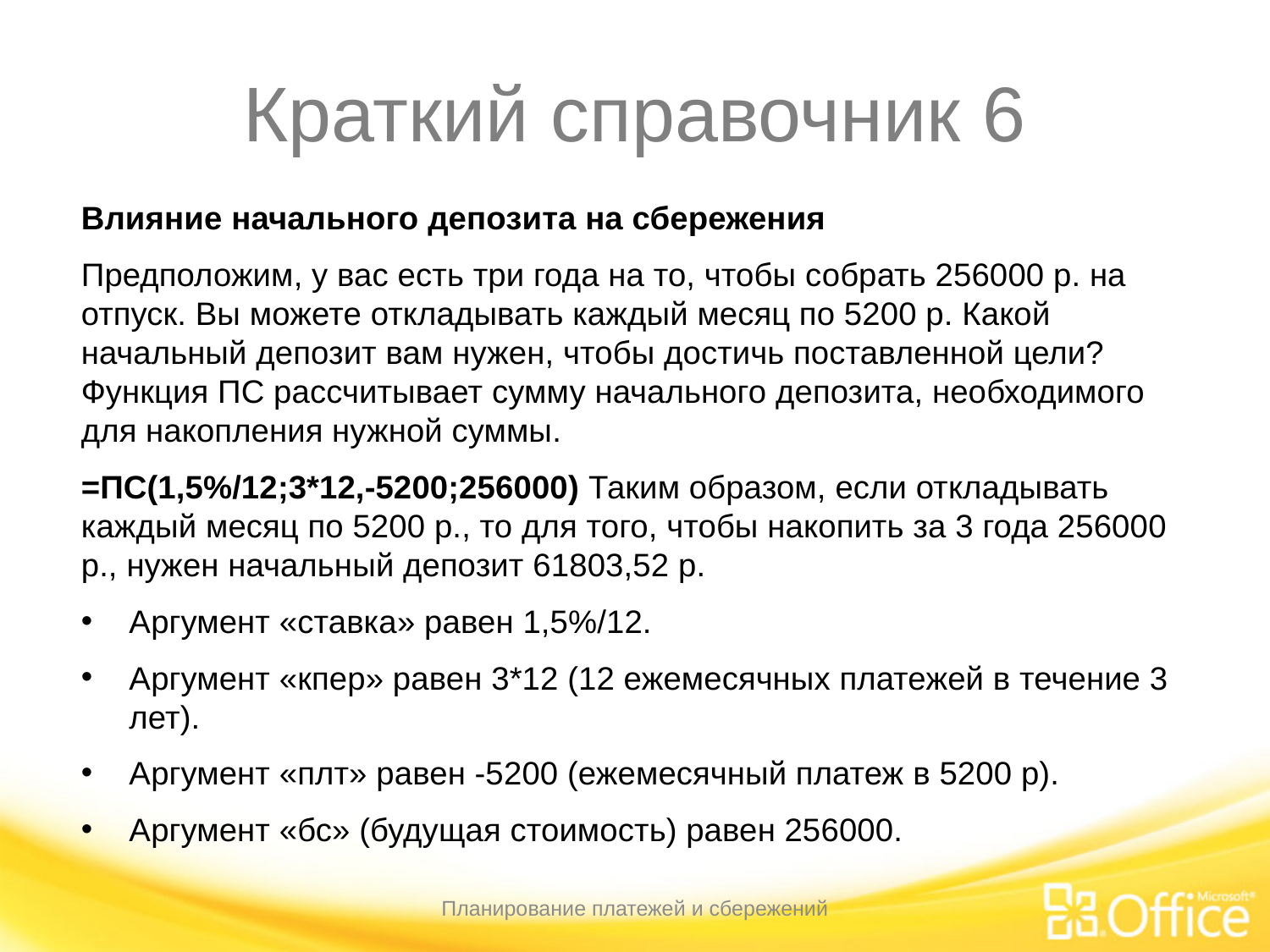

# Краткий справочник 6
Влияние начального депозита на сбережения
Предположим, у вас есть три года на то, чтобы собрать 256000 р. на отпуск. Вы можете откладывать каждый месяц по 5200 р. Какой начальный депозит вам нужен, чтобы достичь поставленной цели? Функция ПС рассчитывает сумму начального депозита, необходимого для накопления нужной суммы.
=ПС(1,5%/12;3*12,-5200;256000) Таким образом, если откладывать каждый месяц по 5200 р., то для того, чтобы накопить за 3 года 256000 р., нужен начальный депозит 61803,52 р.
Аргумент «ставка» равен 1,5%/12.
Аргумент «кпер» равен 3*12 (12 ежемесячных платежей в течение 3 лет).
Аргумент «плт» равен -5200 (ежемесячный платеж в 5200 р).
Аргумент «бс» (будущая стоимость) равен 256000.

Планирование платежей и сбережений